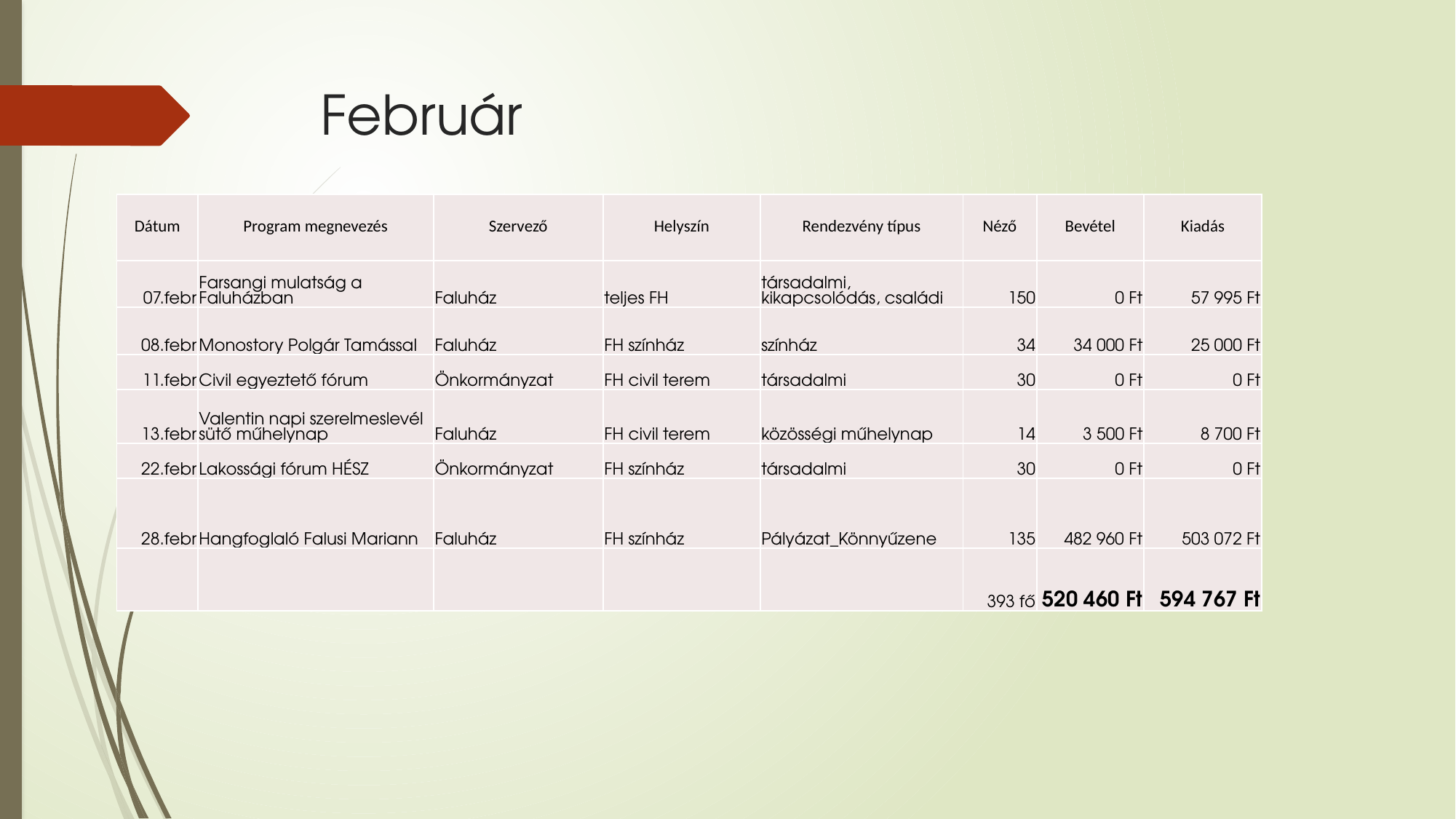

# Február
| Dátum | Program megnevezés | Szervező | Helyszín | Rendezvény típus | Néző | Bevétel | Kiadás |
| --- | --- | --- | --- | --- | --- | --- | --- |
| 07.febr | Farsangi mulatság a Faluházban | Faluház | teljes FH | társadalmi, kikapcsolódás, családi | 150 | 0 Ft | 57 995 Ft |
| 08.febr | Monostory Polgár Tamással | Faluház | FH színház | színház | 34 | 34 000 Ft | 25 000 Ft |
| 11.febr | Civil egyeztető fórum | Önkormányzat | FH civil terem | társadalmi | 30 | 0 Ft | 0 Ft |
| 13.febr | Valentin napi szerelmeslevél sütő műhelynap | Faluház | FH civil terem | közösségi műhelynap | 14 | 3 500 Ft | 8 700 Ft |
| 22.febr | Lakossági fórum HÉSZ | Önkormányzat | FH színház | társadalmi | 30 | 0 Ft | 0 Ft |
| 28.febr | Hangfoglaló Falusi Mariann | Faluház | FH színház | Pályázat\_Könnyűzene | 135 | 482 960 Ft | 503 072 Ft |
|  |  |  |  |  | 393 fő | 520 460 Ft | 594 767 Ft |